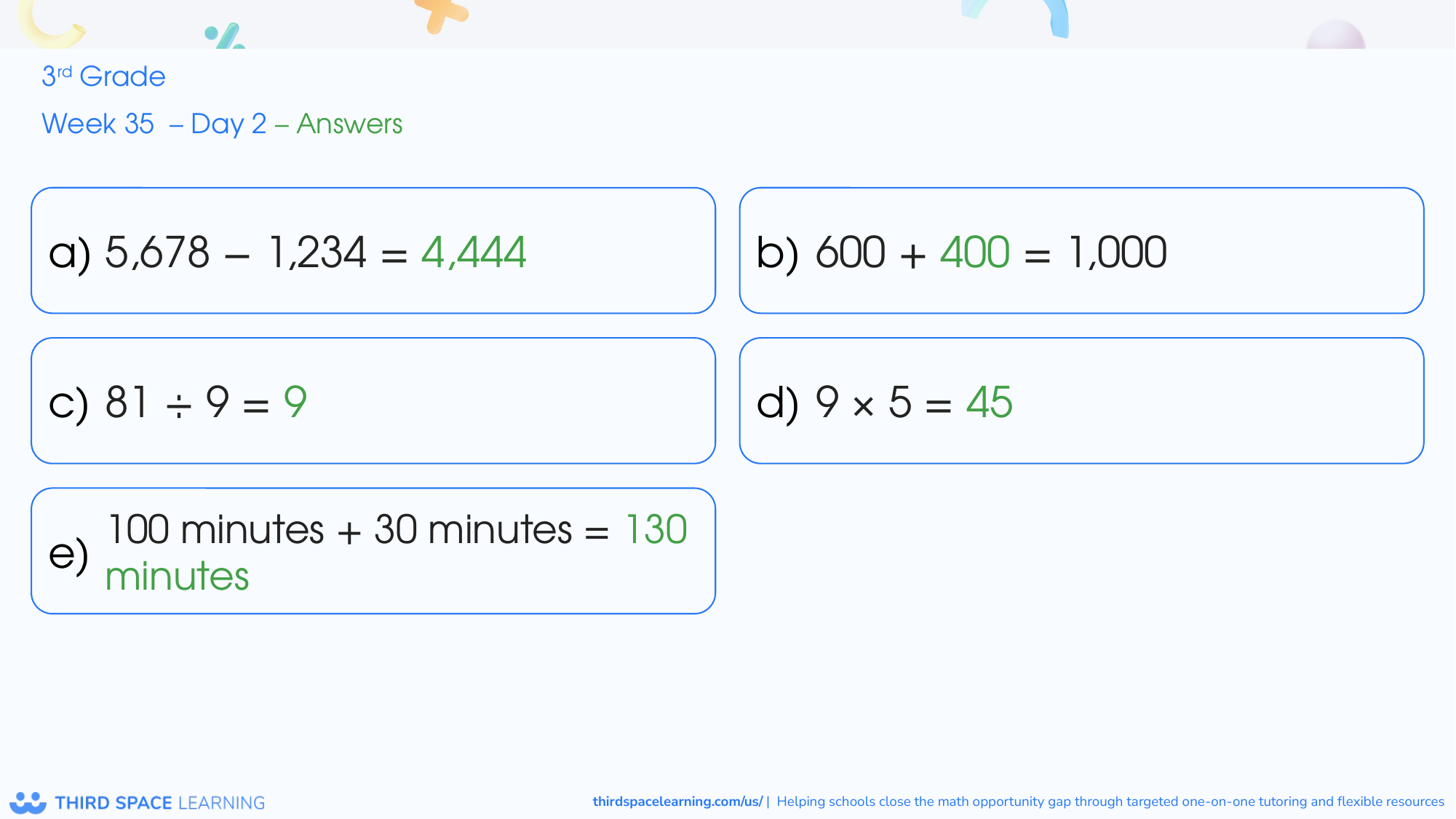

3rd Grade
Week 35  – Day 2 – Answers
5,678 − 1,234 = 4,444
600 + 400 = 1,000
81 ÷ 9 = 9
9 × 5 = 45
100 minutes + 30 minutes = 130 minutes